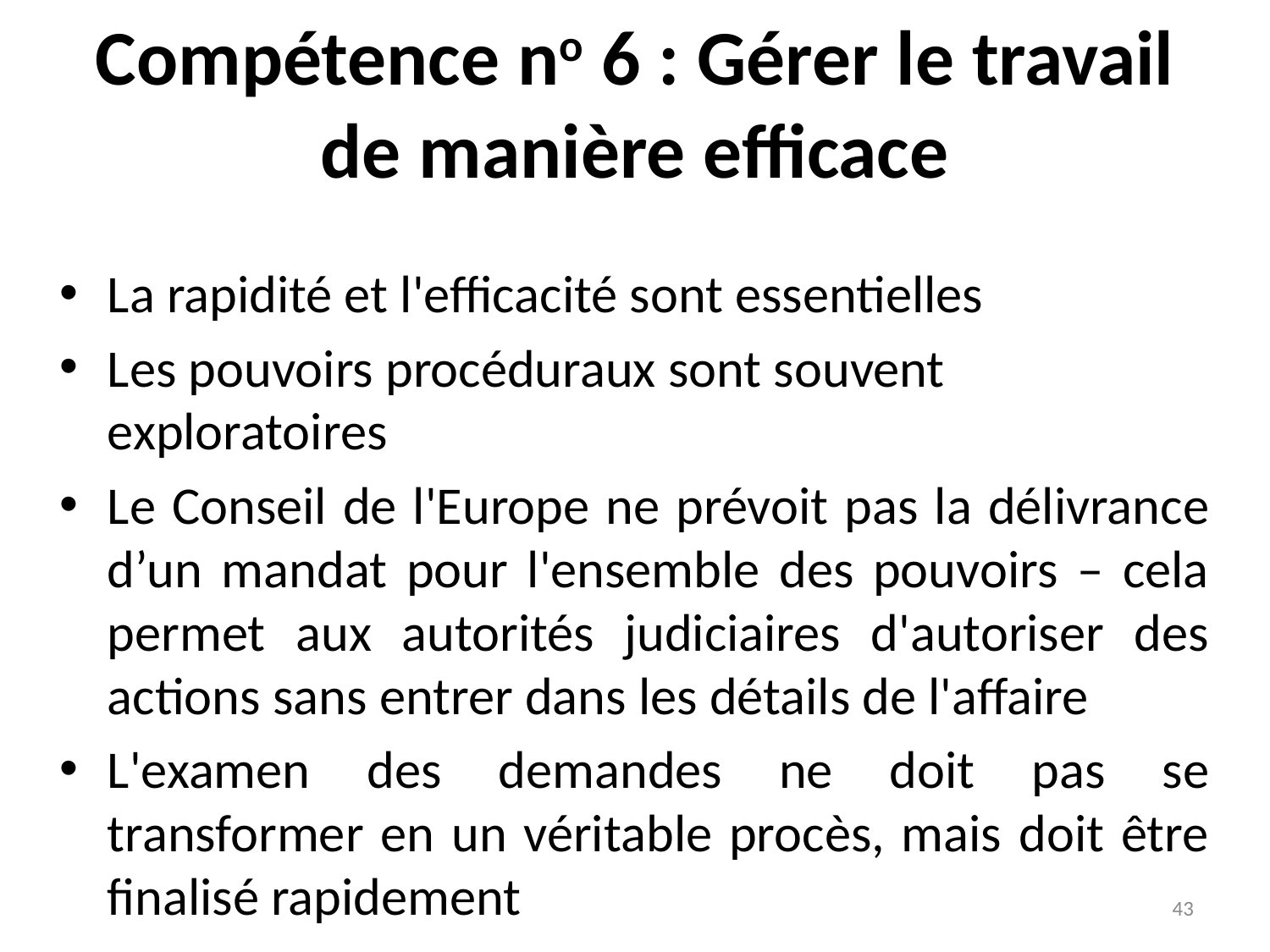

# Compétence no 6 : Gérer le travail de manière efficace

La rapidité et l'efficacité sont essentielles
Les pouvoirs procéduraux sont souvent exploratoires
Le Conseil de l'Europe ne prévoit pas la délivrance d’un mandat pour l'ensemble des pouvoirs – cela permet aux autorités judiciaires d'autoriser des actions sans entrer dans les détails de l'affaire
L'examen des demandes ne doit pas se transformer en un véritable procès, mais doit être finalisé rapidement
43